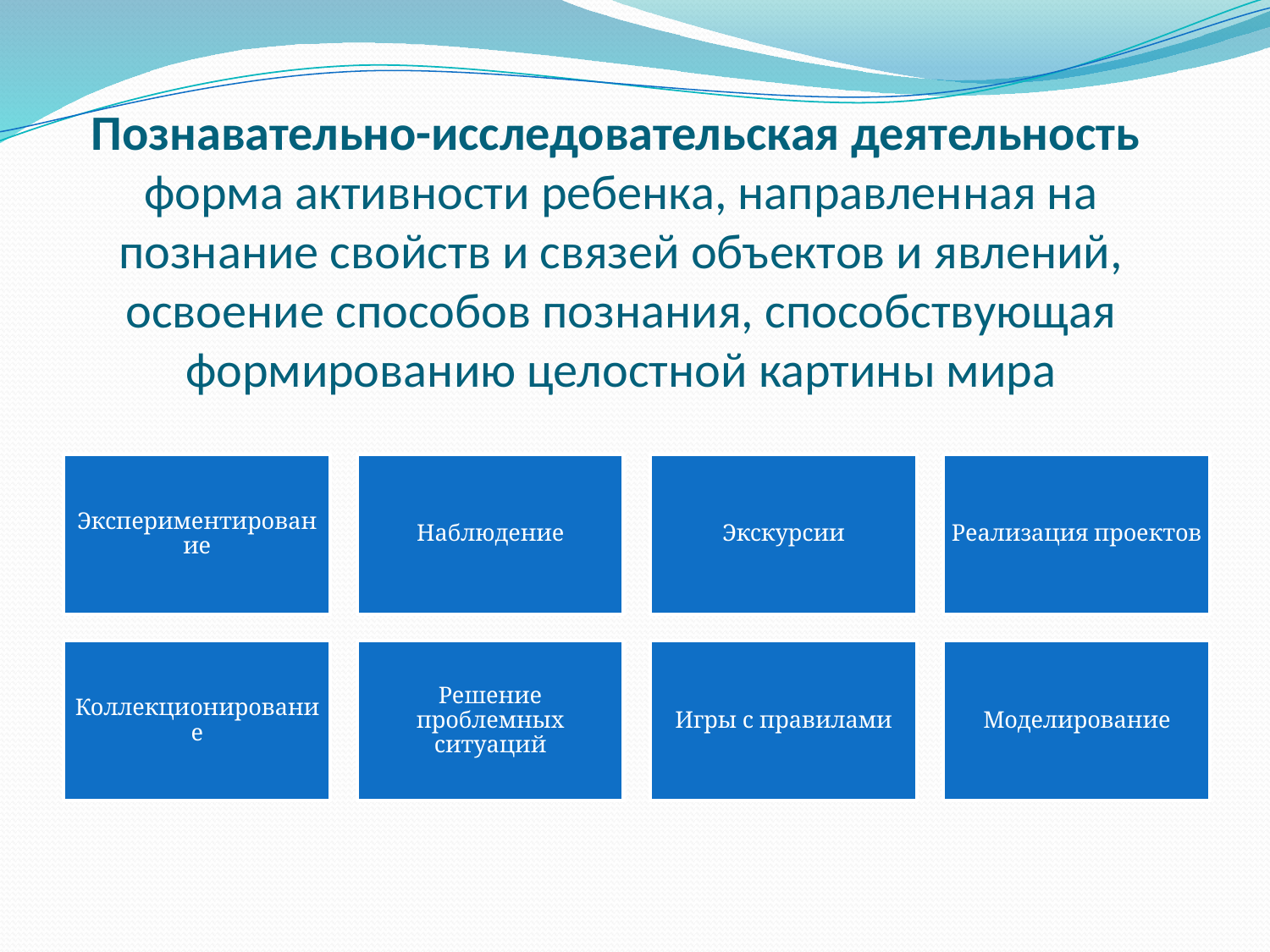

# Познавательно-исследовательская деятельность форма активности ребенка, направленная на познание свойств и связей объектов и явлений, освоение способов познания, способствующая формированию целостной картины мира
Экспериментирование
Наблюдение
Экскурсии
Реализация проектов
Коллекционирование
Решение проблемных ситуаций
Игры с правилами
Моделирование